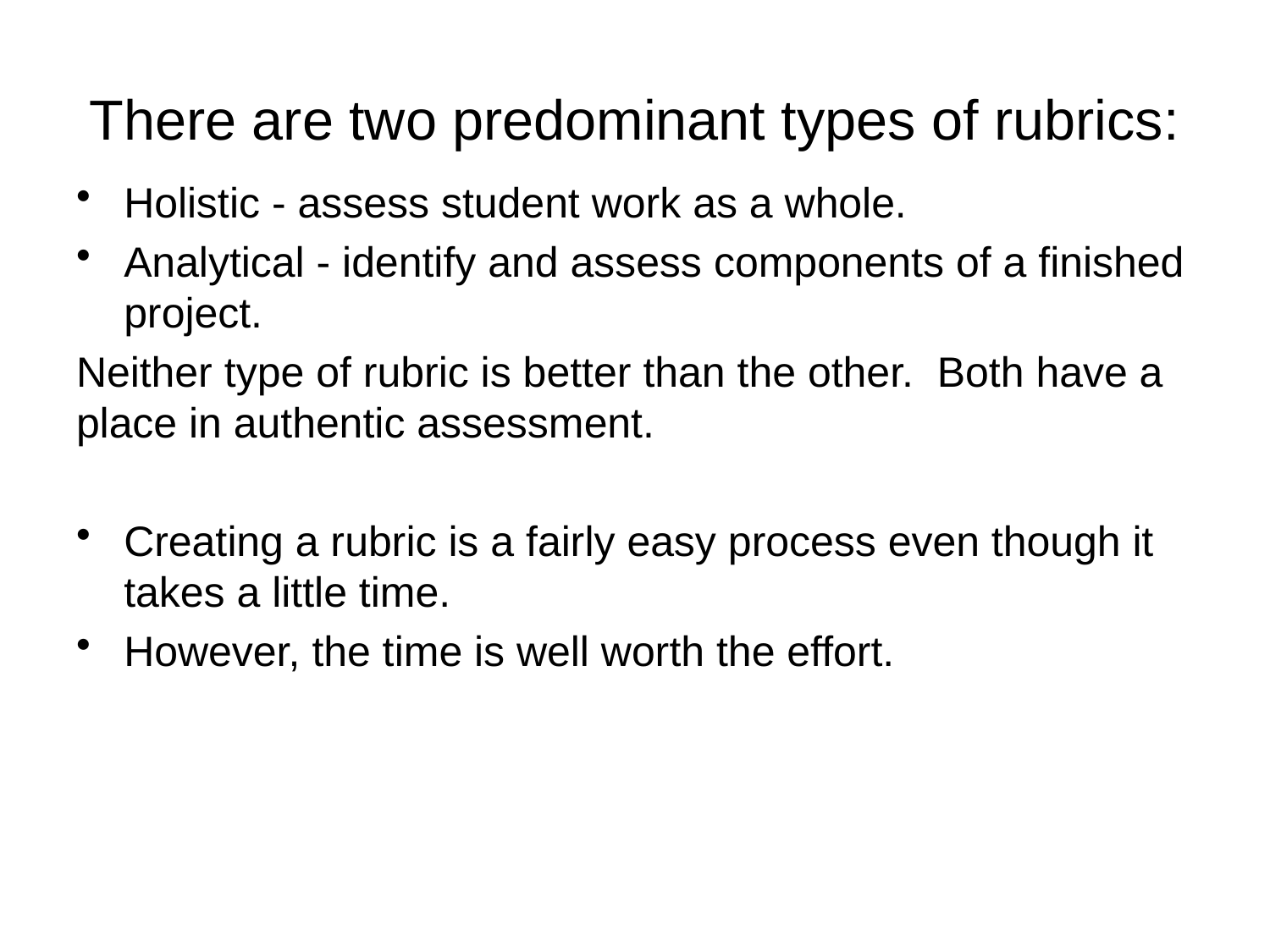

# There are two predominant types of rubrics:
Holistic - assess student work as a whole.
Analytical - identify and assess components of a finished project.
Neither type of rubric is better than the other.  Both have a place in authentic assessment.

Creating a rubric is a fairly easy process even though it takes a little time.
However, the time is well worth the effort.